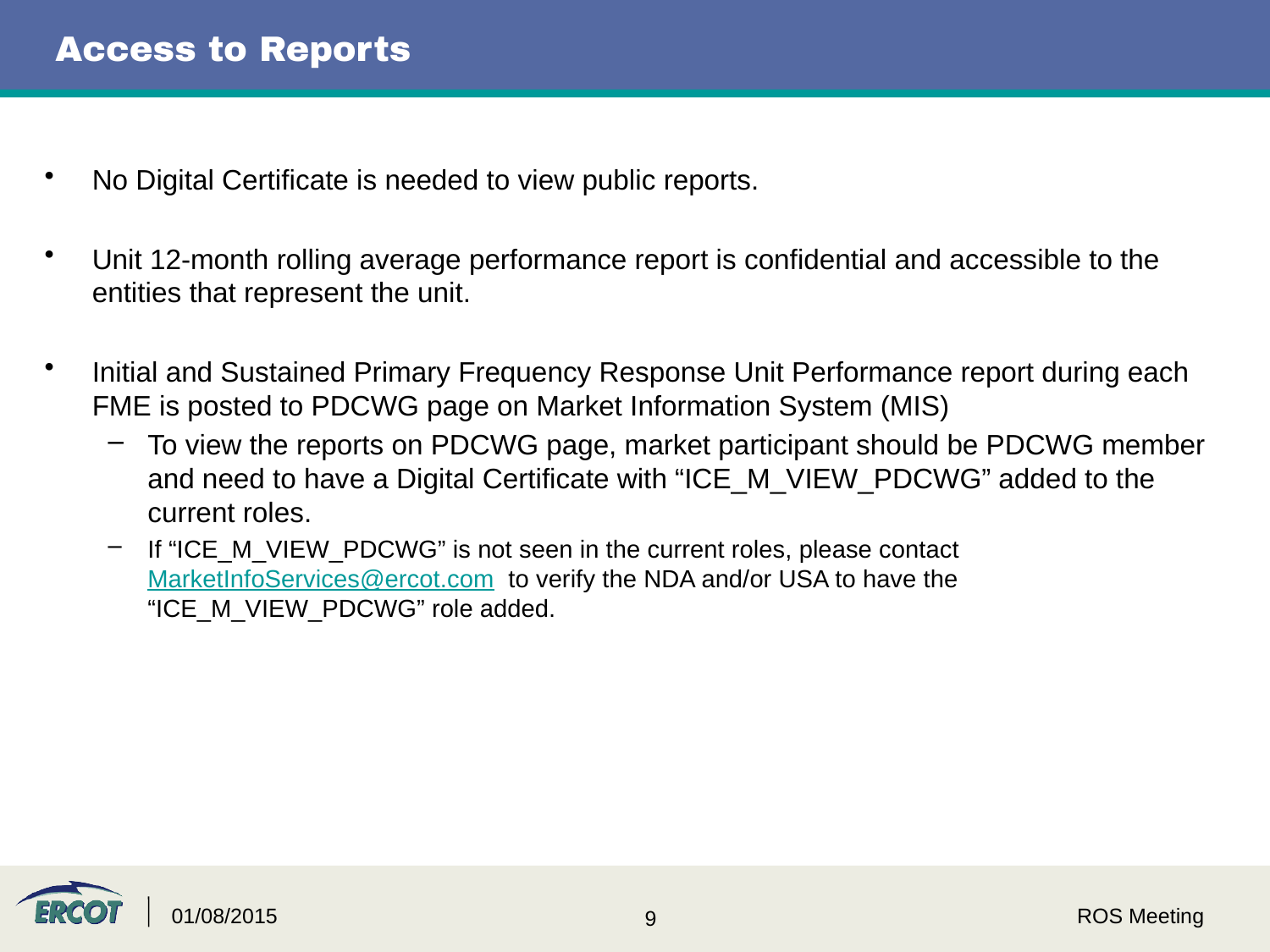

# Access to Reports

No Digital Certificate is needed to view public reports.

Unit 12-month rolling average performance report is confidential and accessible to the entities that represent the unit.

Initial and Sustained Primary Frequency Response Unit Performance report during each FME is posted to PDCWG page on Market Information System (MIS)
To view the reports on PDCWG page, market participant should be PDCWG member and need to have a Digital Certificate with “ICE_M_VIEW_PDCWG” added to the current roles.
If “ICE_M_VIEW_PDCWG” is not seen in the current roles, please contact MarketInfoServices@ercot.com  to verify the NDA and/or USA to have the “ICE_M_VIEW_PDCWG” role added.

01/08/2015
ROS Meeting